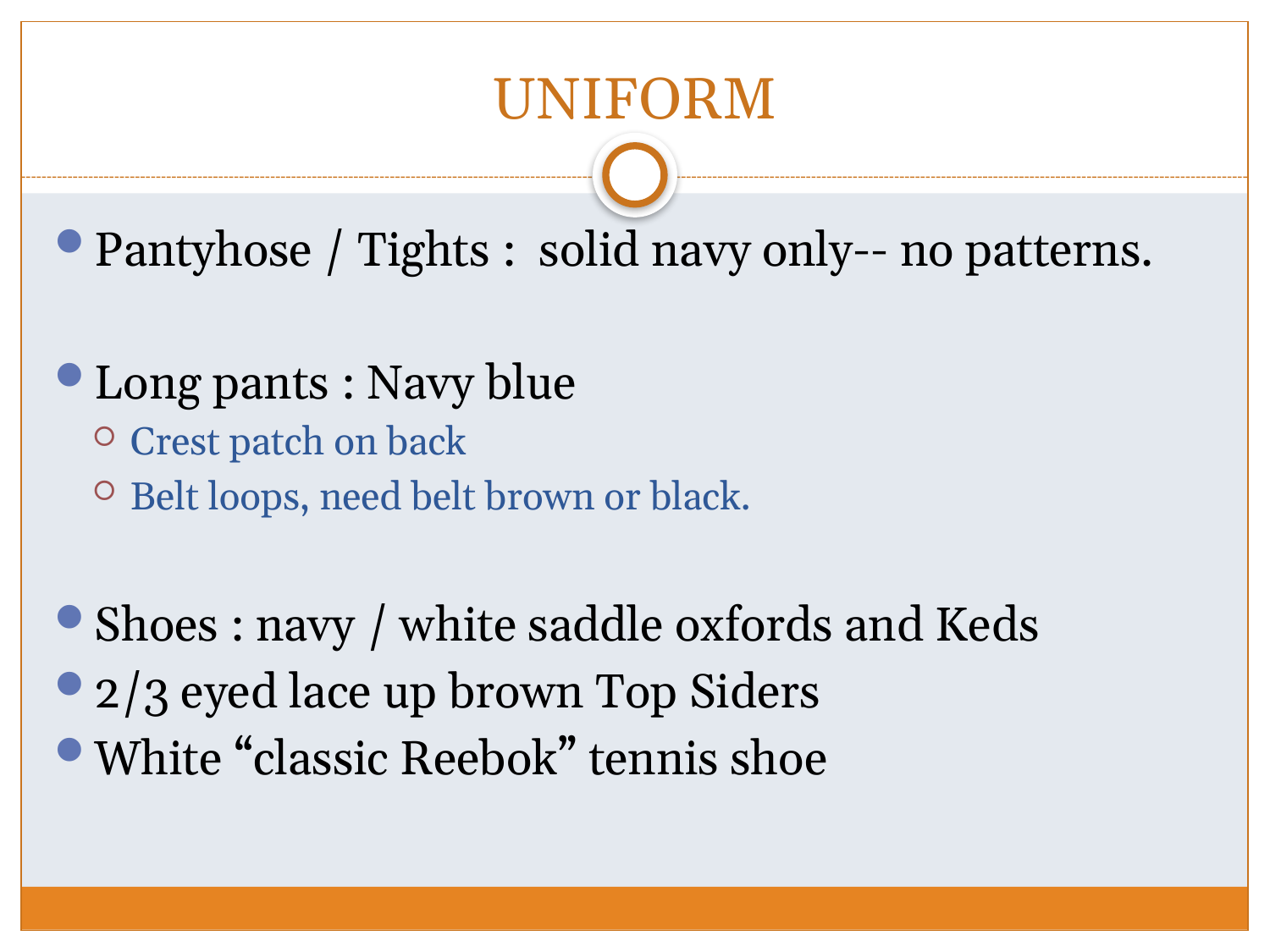

# UNIFORM
Pantyhose / Tights :  solid navy only-- no patterns.

Long pants : Navy blue
Crest patch on back
Belt loops, need belt brown or black.

Shoes : navy / white saddle oxfords and Keds
2/3 eyed lace up brown Top Siders
White “classic Reebok” tennis shoe